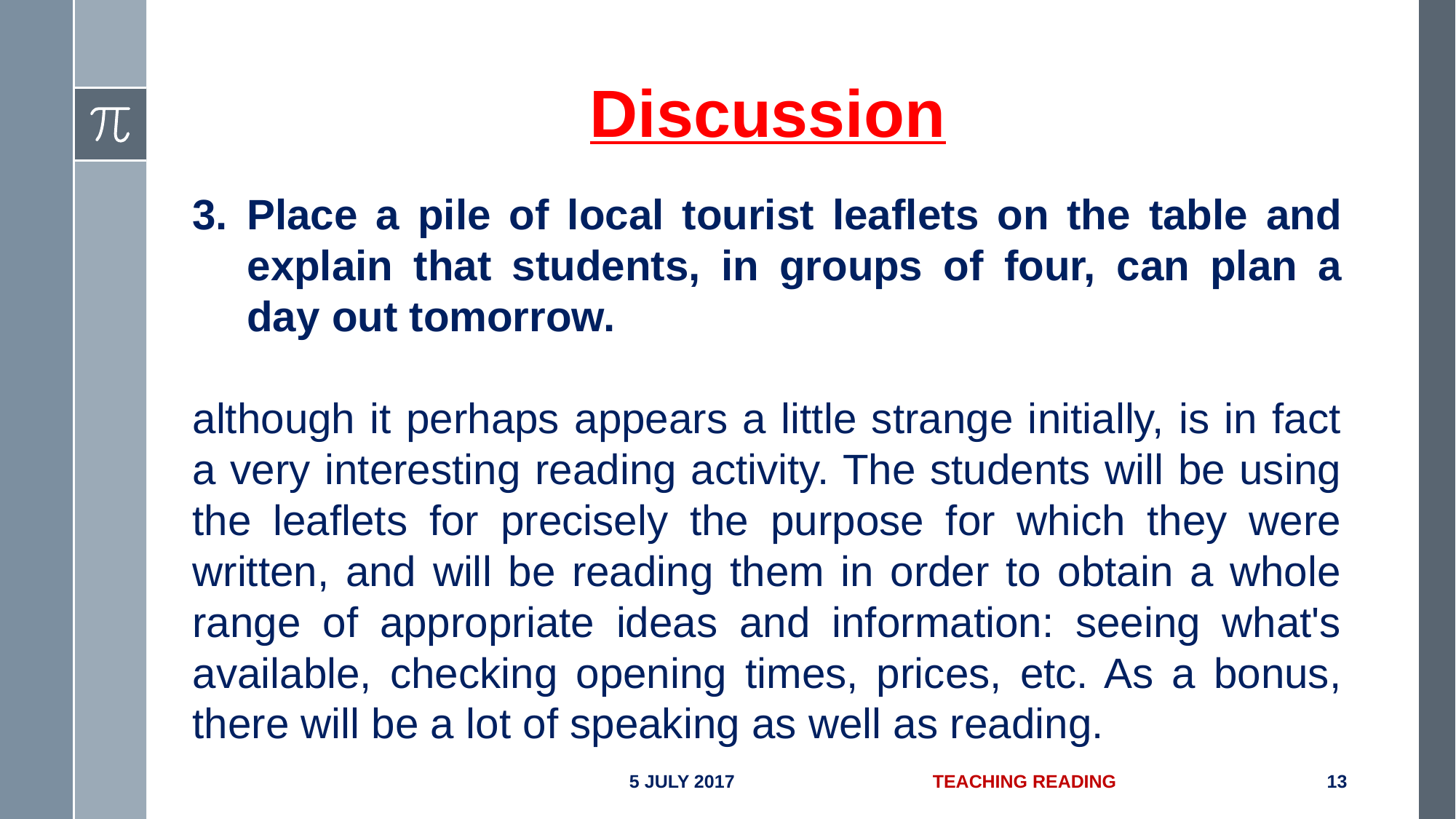

# Discussion
Place a pile of local tourist leaflets on the table and explain that students, in groups of four, can plan a day out tomorrow.

although it perhaps appears a little strange initially, is in fact a very interesting reading activity. The students will be using the leaflets for precisely the purpose for which they were written, and will be reading them in order to obtain a whole range of appropriate ideas and information: seeing what's available, checking opening times, prices, etc. As a bonus, there will be a lot of speaking as well as reading.
5 July 2017
Teaching Reading
13